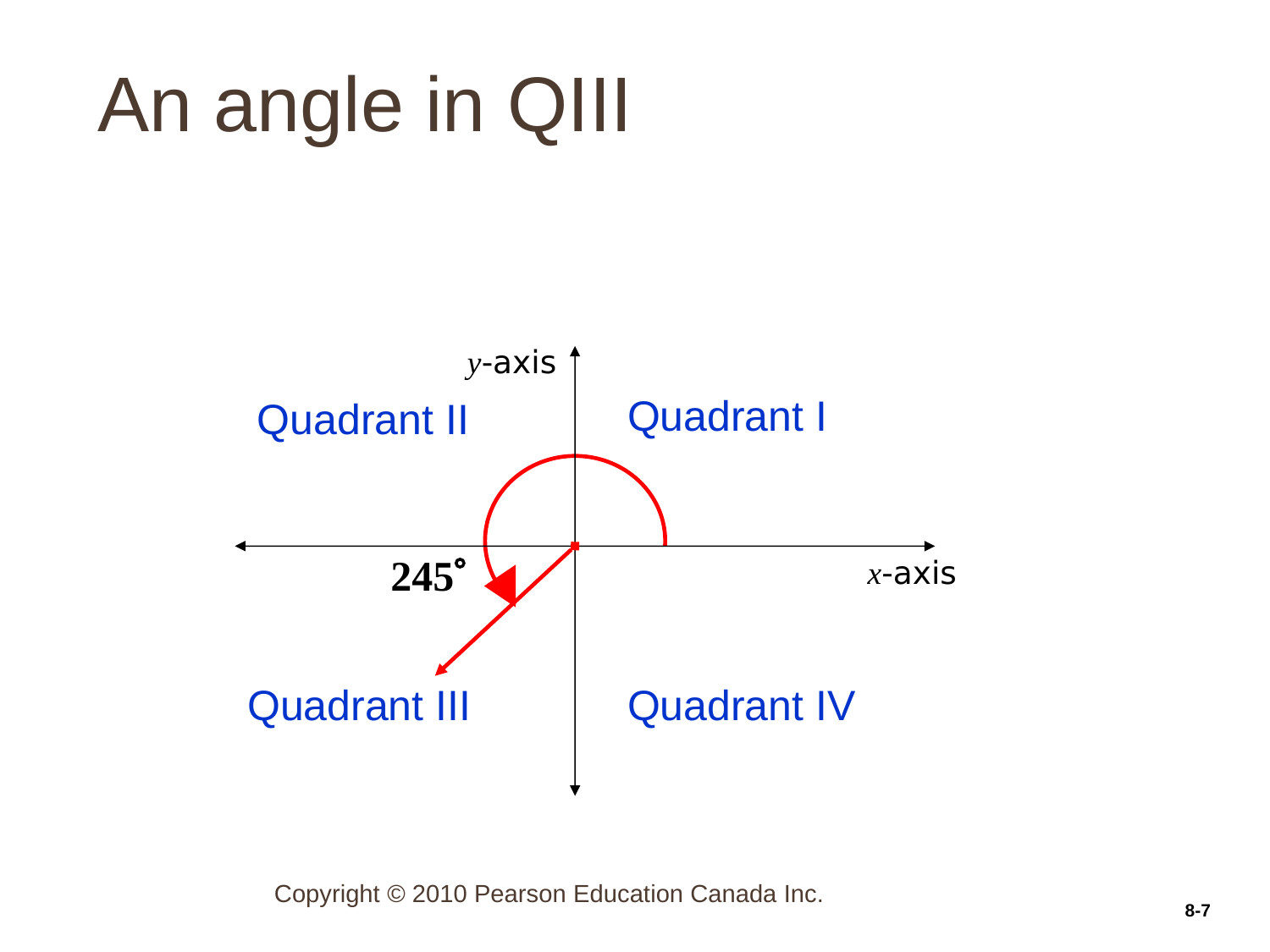

# An angle in QIII
8-7
y-axis

Quadrant I
Quadrant II

245°

x-axis

Quadrant III
Quadrant IV
Copyright © 2010 Pearson Education Canada Inc.
8-7